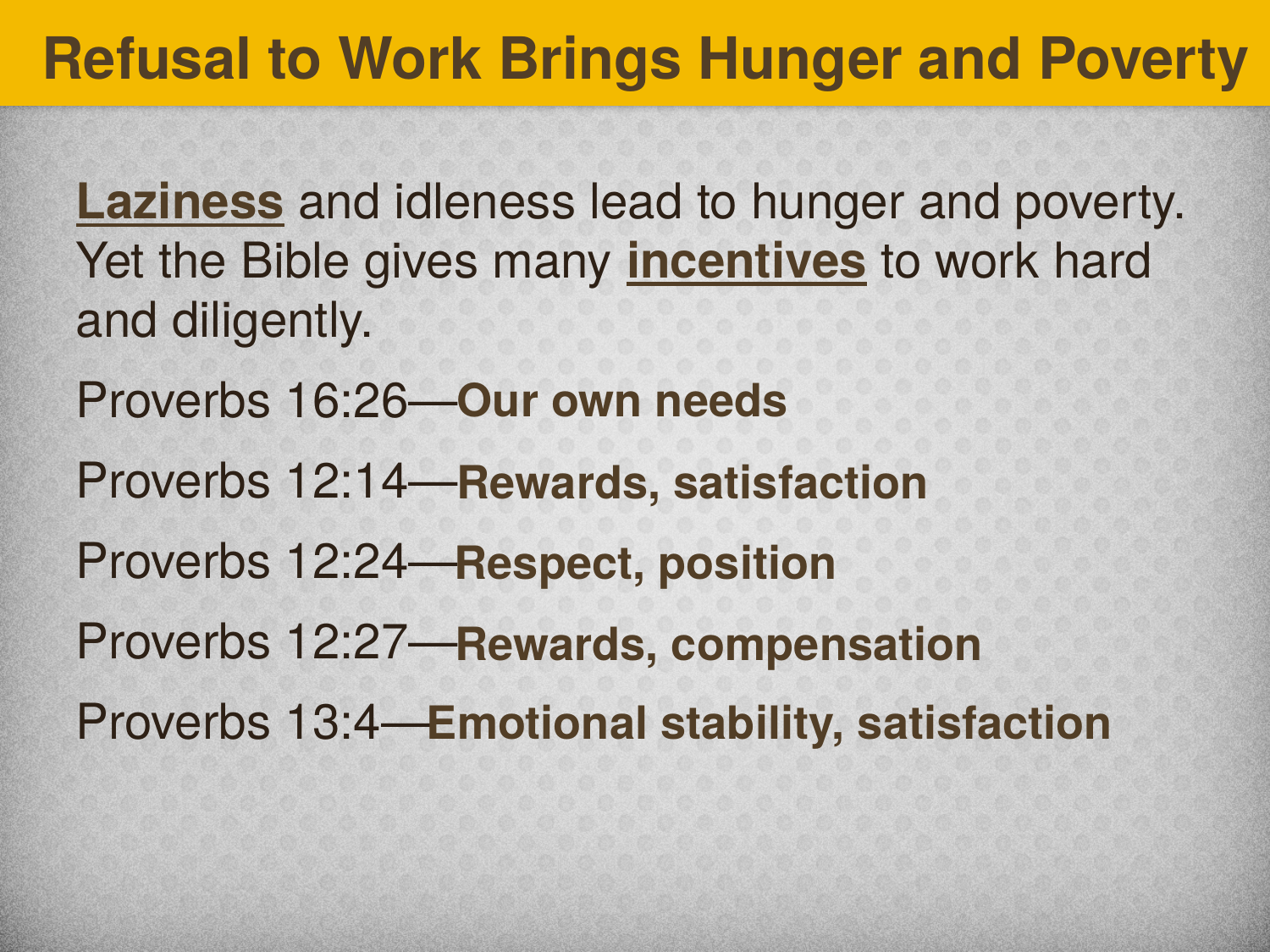

Refusal to Work Brings Hunger and Poverty
Laziness and idleness lead to hunger and poverty. Yet the Bible gives many incentives to work hard and diligently.
Proverbs 16:26—
Proverbs 12:14—
Proverbs 12:24—
Proverbs 12:27—
Proverbs 13:4—
Our own needs
Rewards, satisfaction
Respect, position
Rewards, compensation
Emotional stability, satisfaction